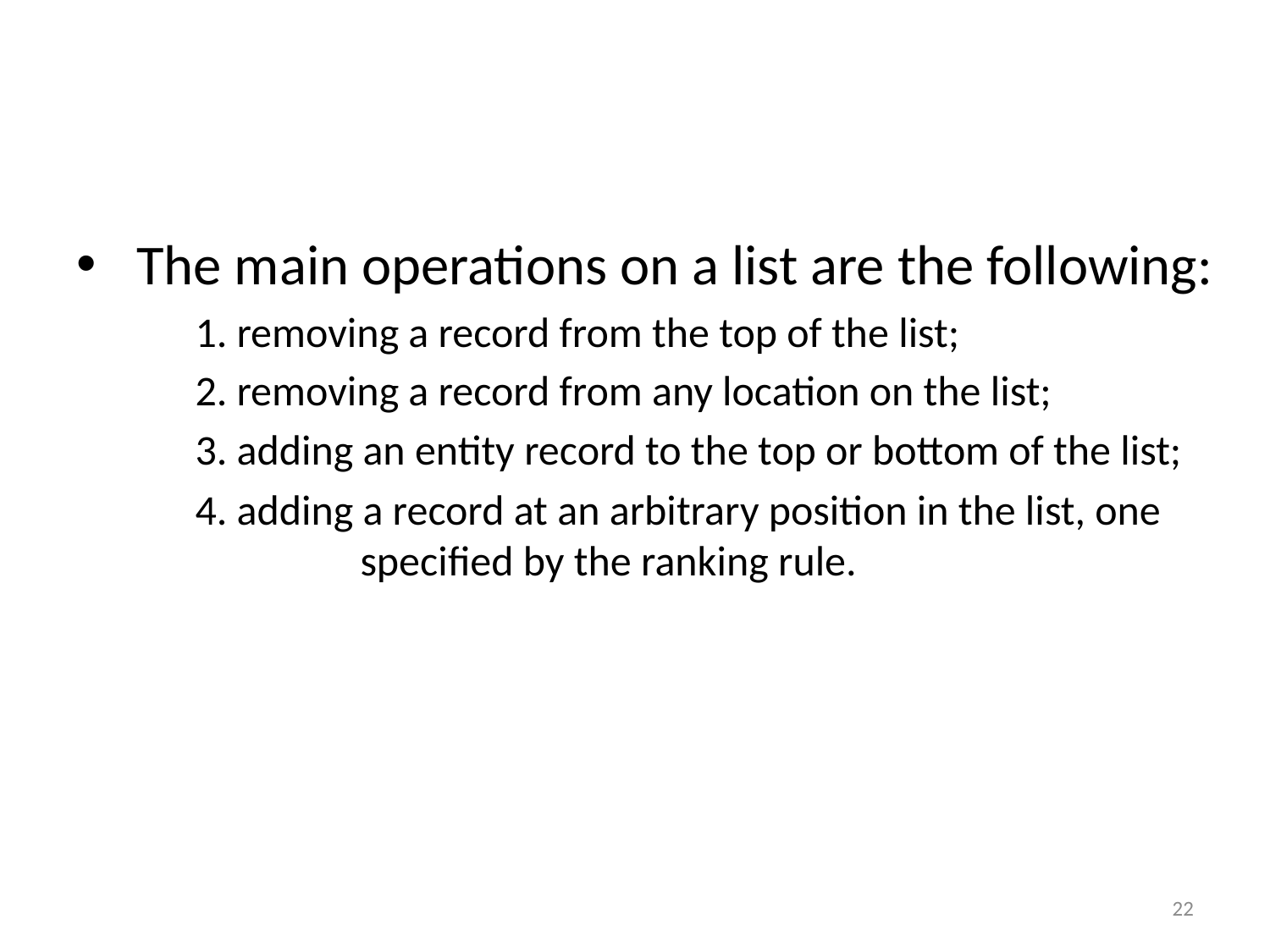

#
 The main operations on a list are the following:
1. removing a record from the top of the list;
2. removing a record from any location on the list;
3. adding an entity record to the top or bottom of the list;
4. adding a record at an arbitrary position in the list, one 		    specified by the ranking rule.
22